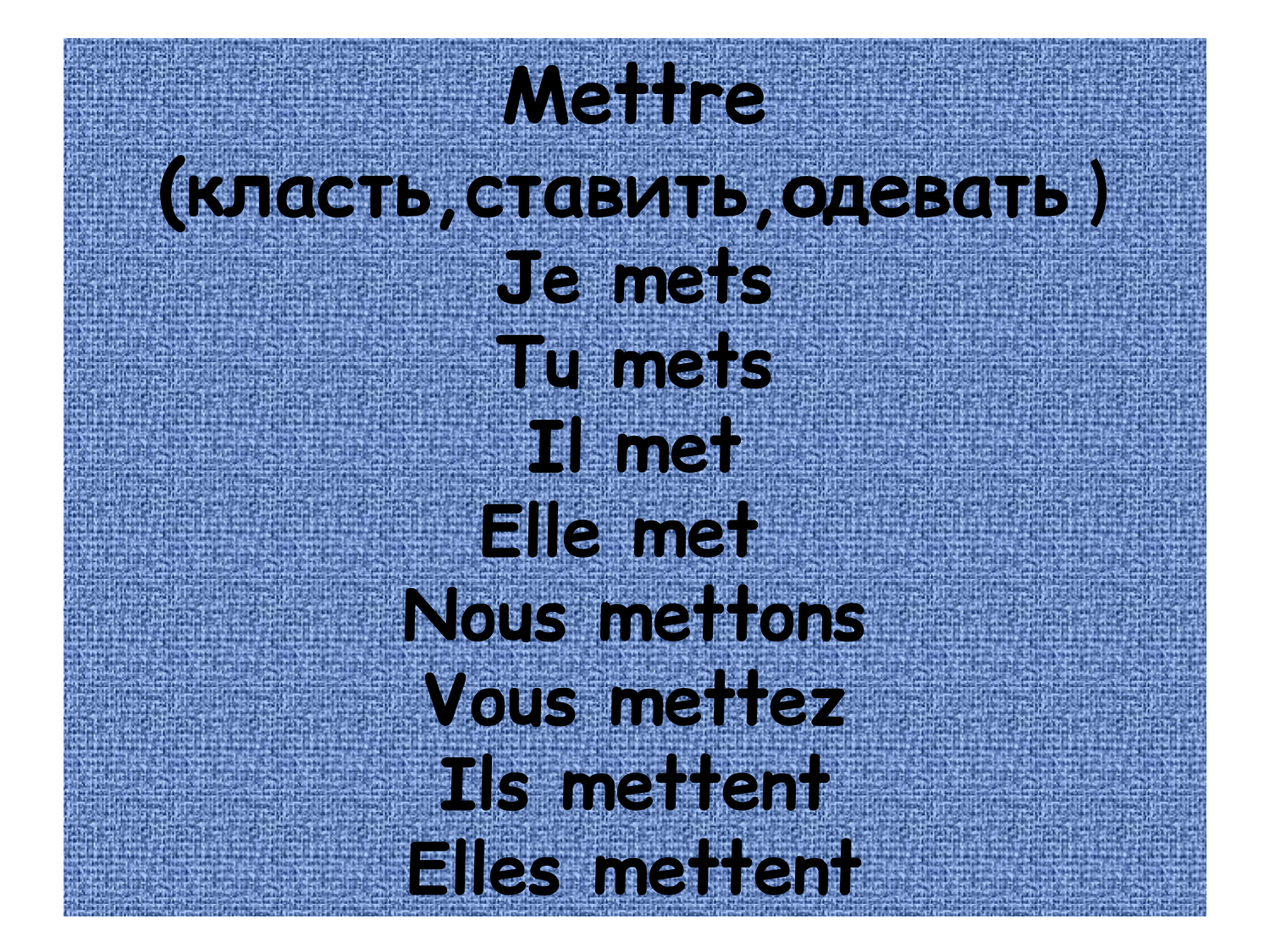

# Mettre (класть,ставить,одевать ) Je mets Tu mets Il met Elle met Nous mettons Vous mettez Ils mettent Elles mettent